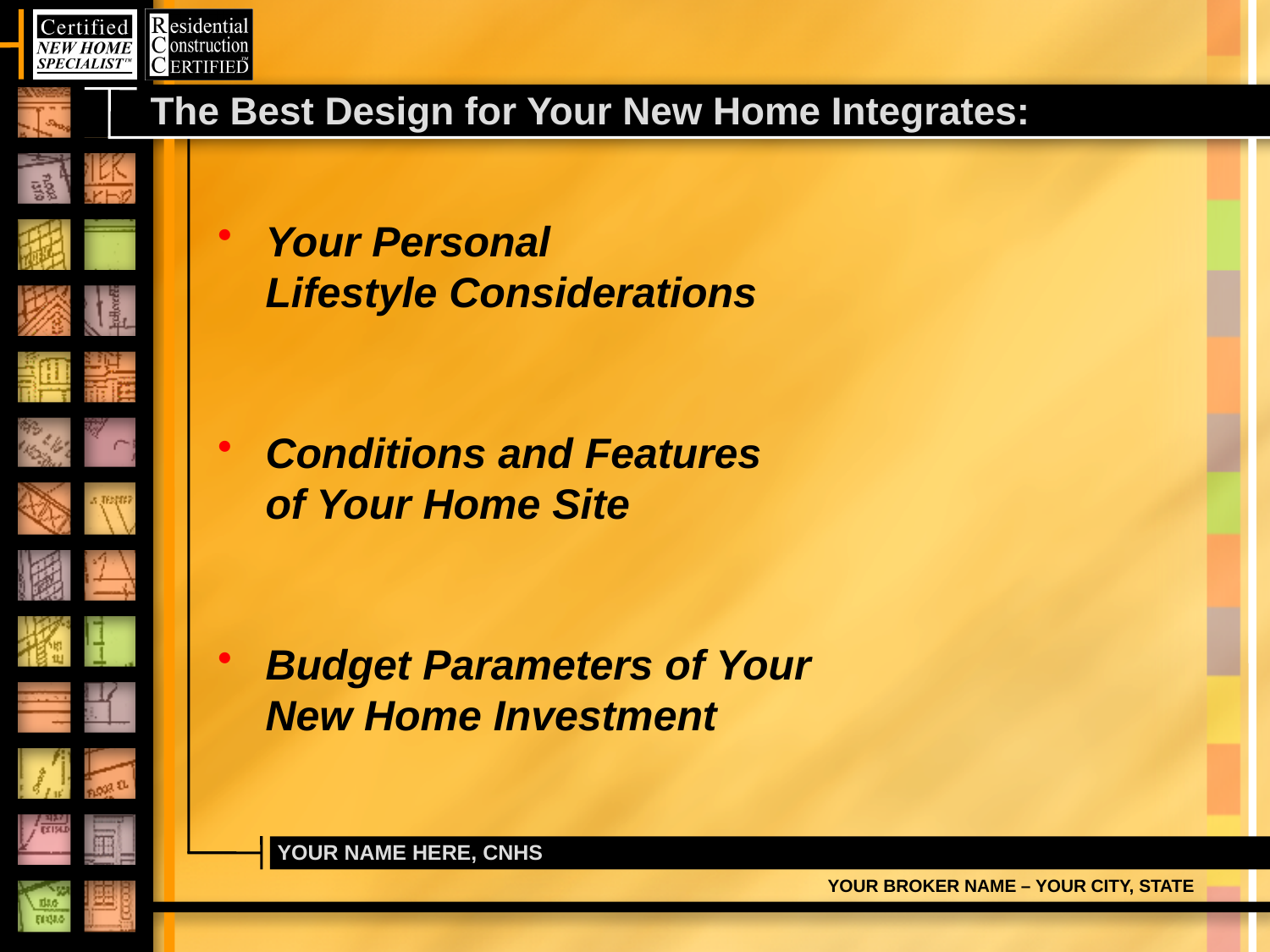

# The Best Design for Your New Home Integrates:
Your Personal
Lifestyle Considerations
Conditions and Features
of Your Home Site
Budget Parameters of Your
New Home Investment
YOUR NAME HERE, CNHS